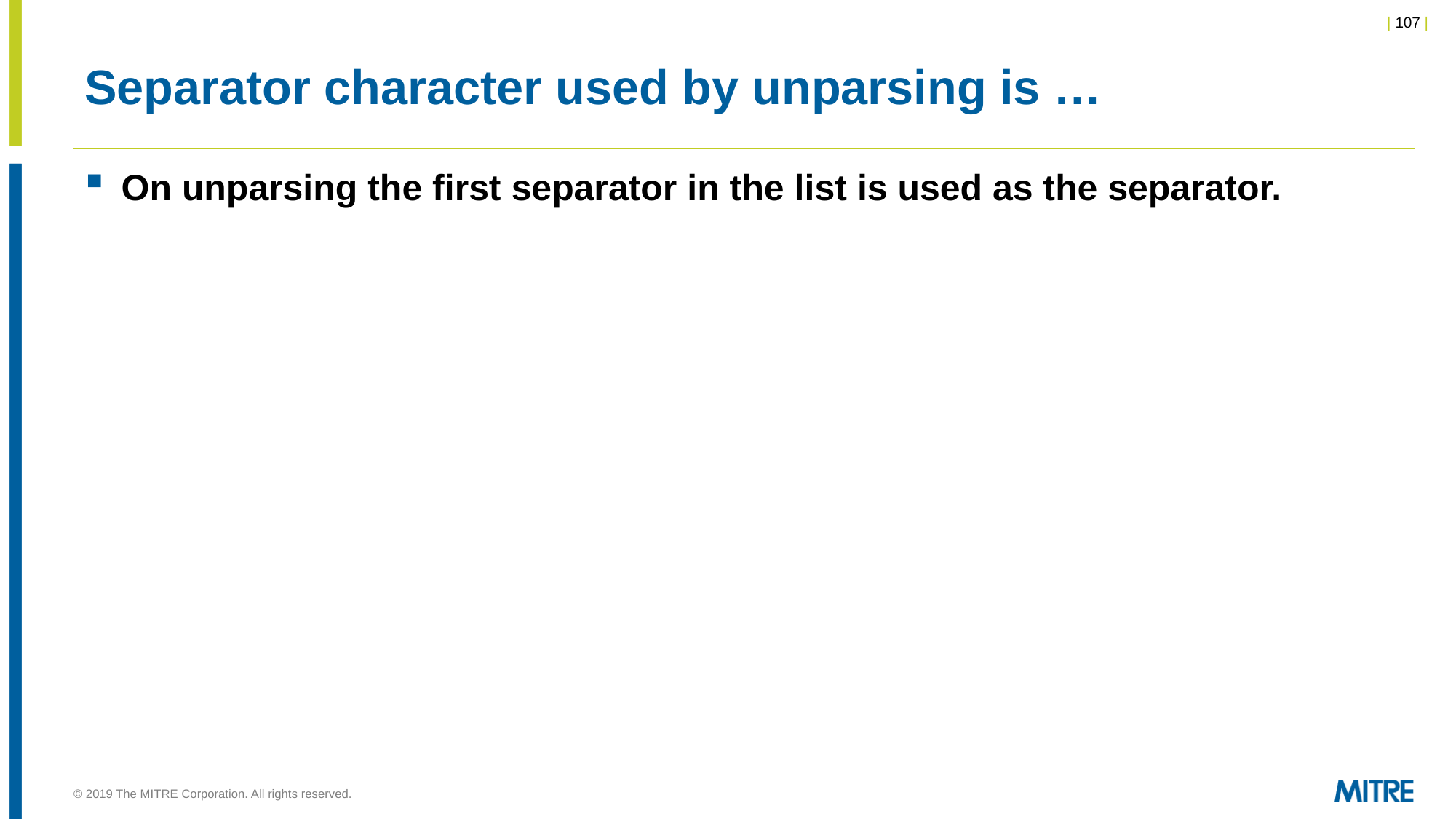

# Separator character used by unparsing is …
On unparsing the first separator in the list is used as the separator.
© 2019 The MITRE Corporation. All rights reserved.